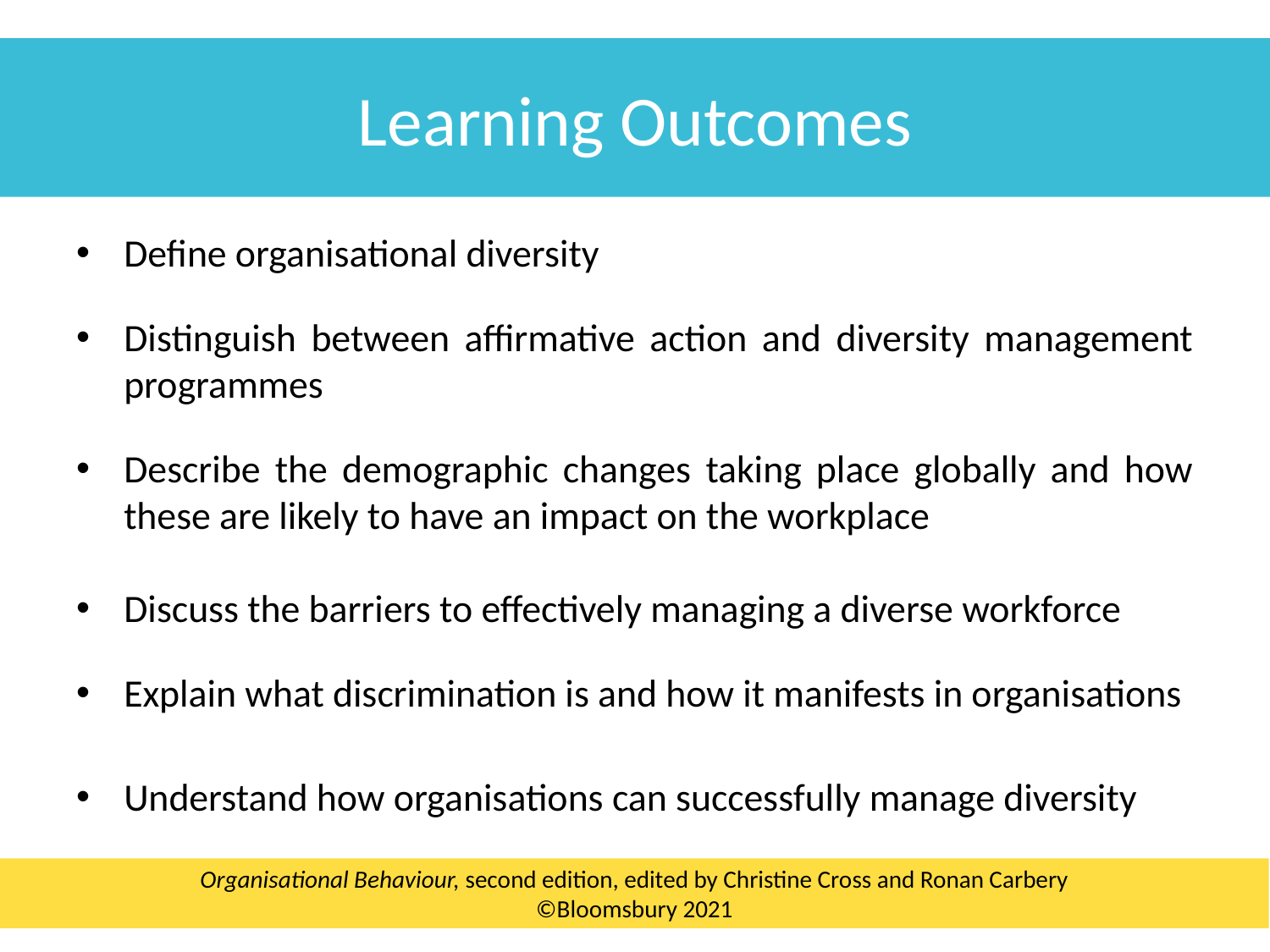

Learning Outcomes
Define organisational diversity

Distinguish between affirmative action and diversity management programmes

Describe the demographic changes taking place globally and how these are likely to have an impact on the workplace

Discuss the barriers to effectively managing a diverse workforce

Explain what discrimination is and how it manifests in organisations

Understand how organisations can successfully manage diversity